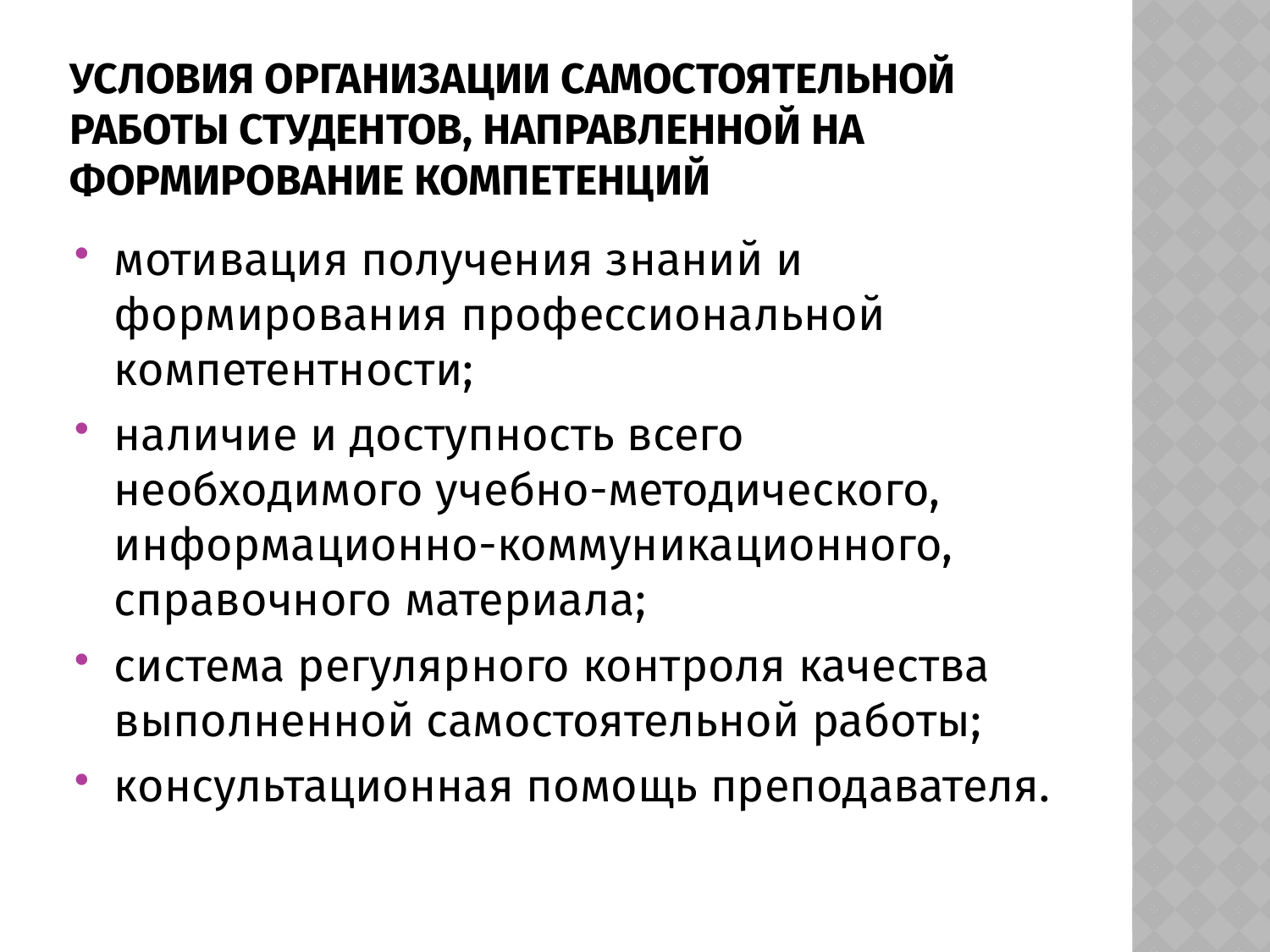

# Условия организации самостоятельной работы студентов, направленной на формирование компетенций
мотивация получения знаний и формирования профессиональной компетентности;
наличие и доступность всего необходимого учебно-методического, информационно-коммуникационного, справочного материала;
система регулярного контроля качества выполненной самостоятельной работы;
консультационная помощь преподавателя.